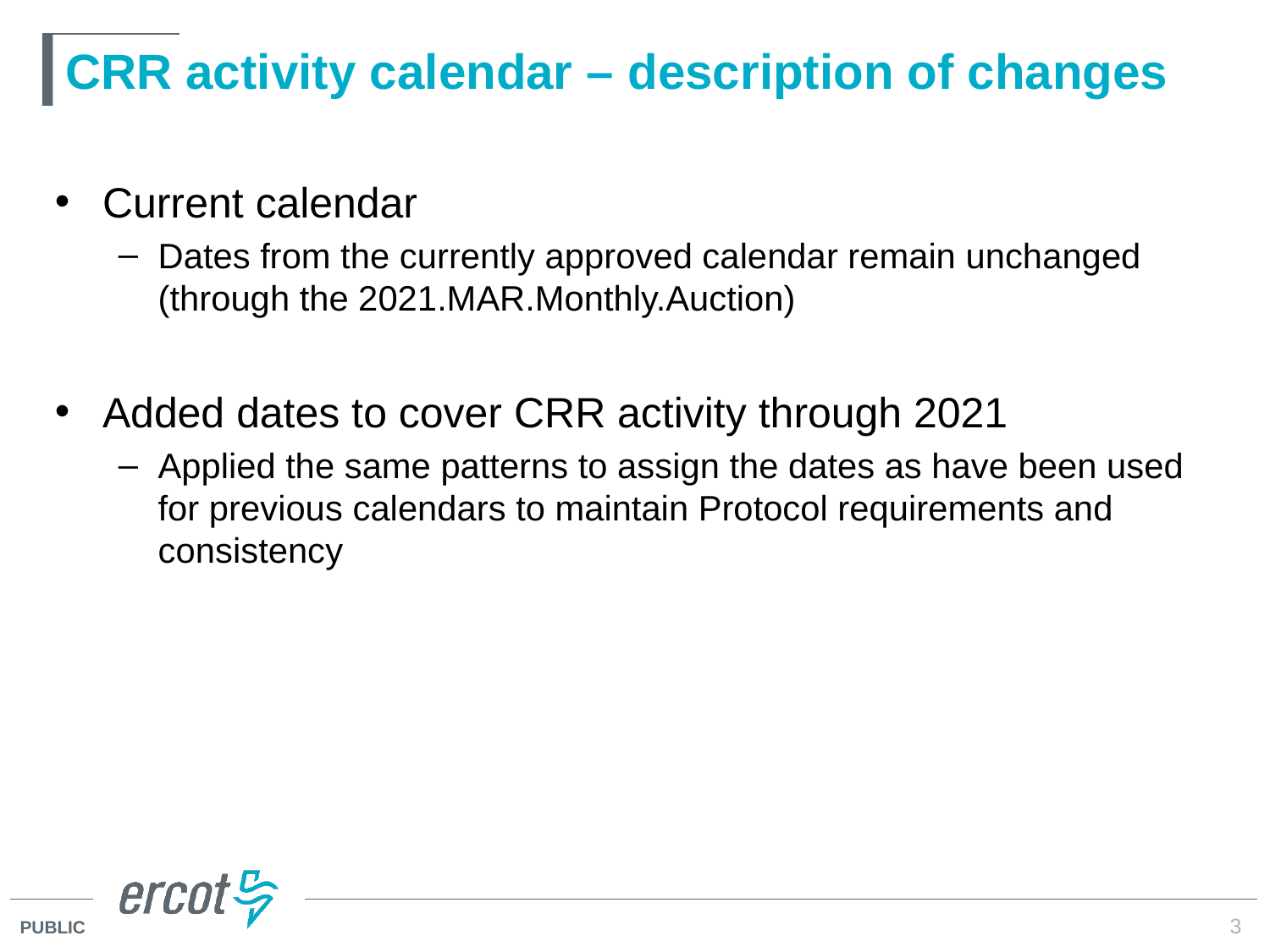

# CRR activity calendar – description of changes
Current calendar
Dates from the currently approved calendar remain unchanged (through the 2021.MAR.Monthly.Auction)

Added dates to cover CRR activity through 2021
Applied the same patterns to assign the dates as have been used for previous calendars to maintain Protocol requirements and consistency
3